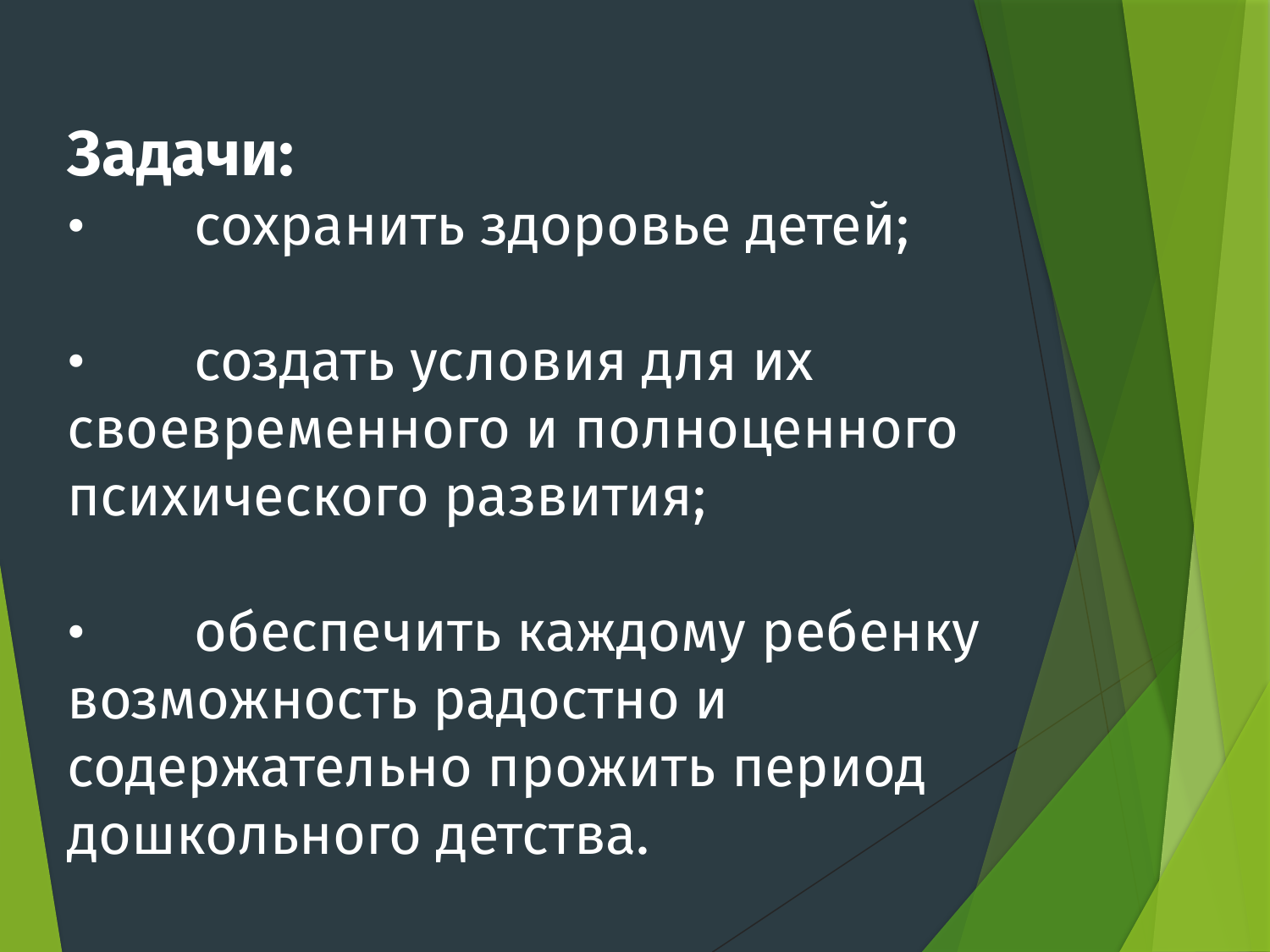

Задачи:
•	сохранить здоровье детей;

•	создать условия для их своевременного и полноценного психического развития;

•	обеспечить каждому ребенку возможность радостно и содержательно прожить период  дошкольного детства.